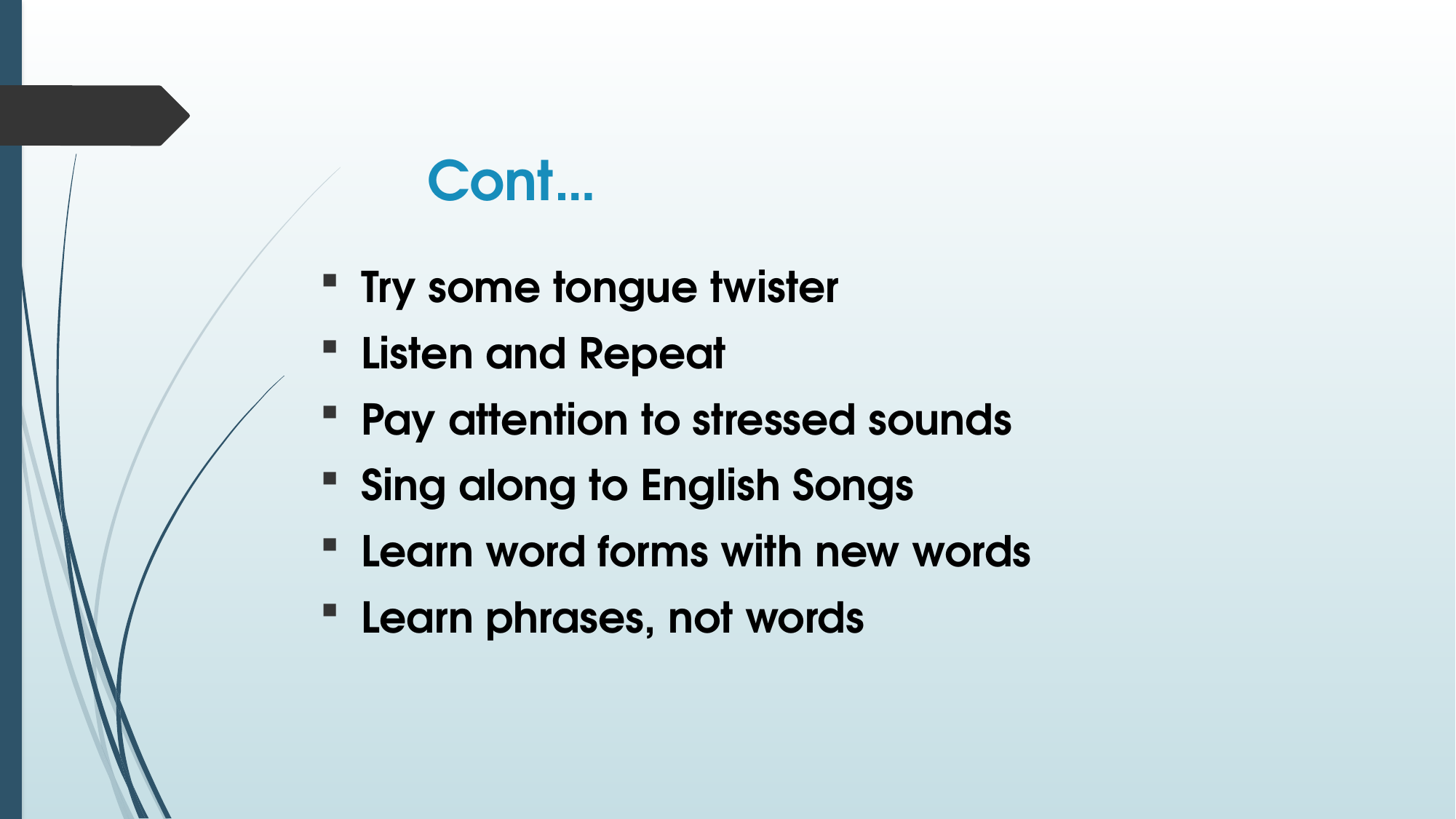

# Cont…
Try some tongue twister
Listen and Repeat
Pay attention to stressed sounds
Sing along to English Songs
Learn word forms with new words
Learn phrases, not words